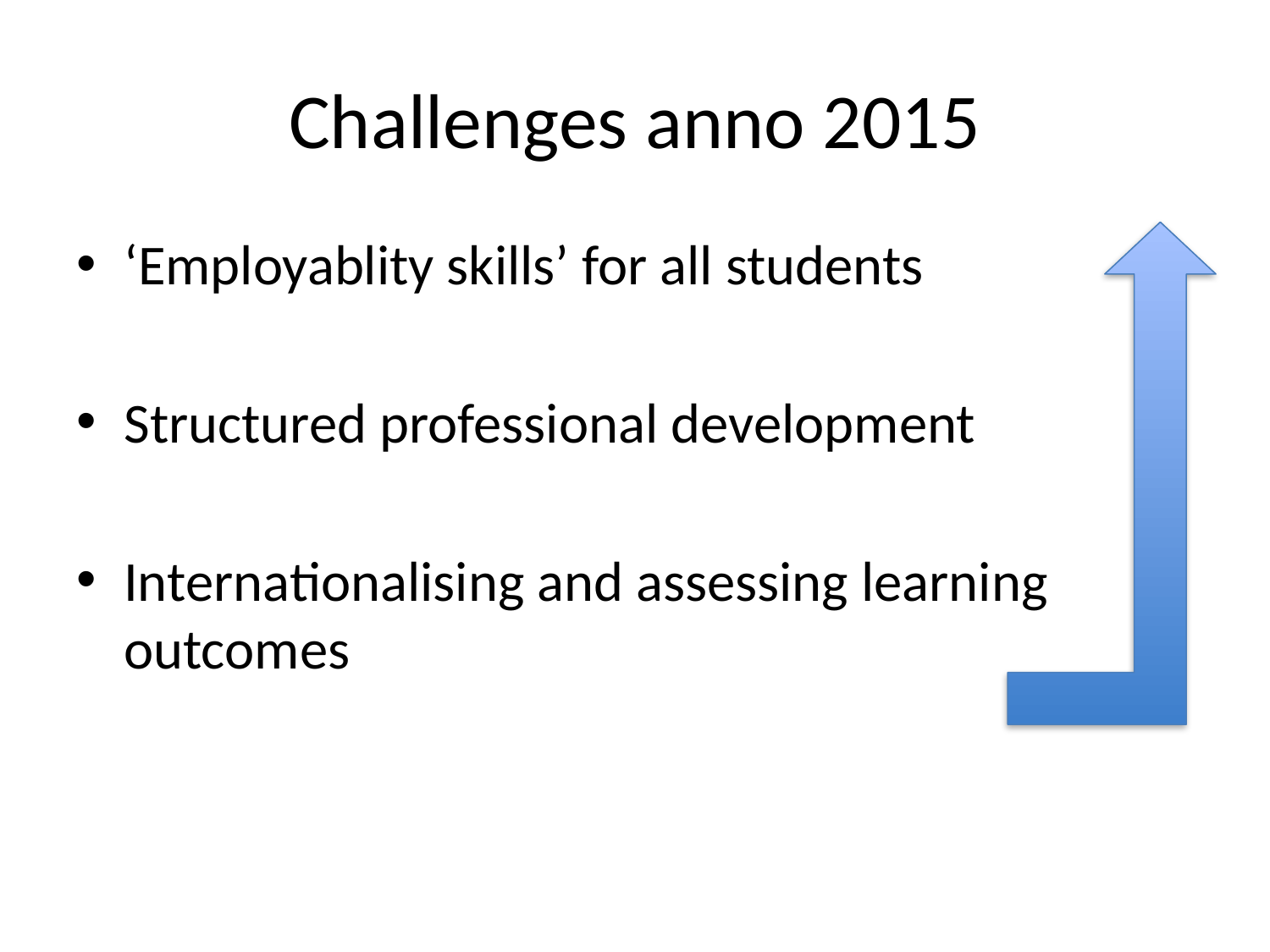

# Challenges anno 2015
‘Employablity skills’ for all students

Structured professional development

Internationalising and assessing learning outcomes